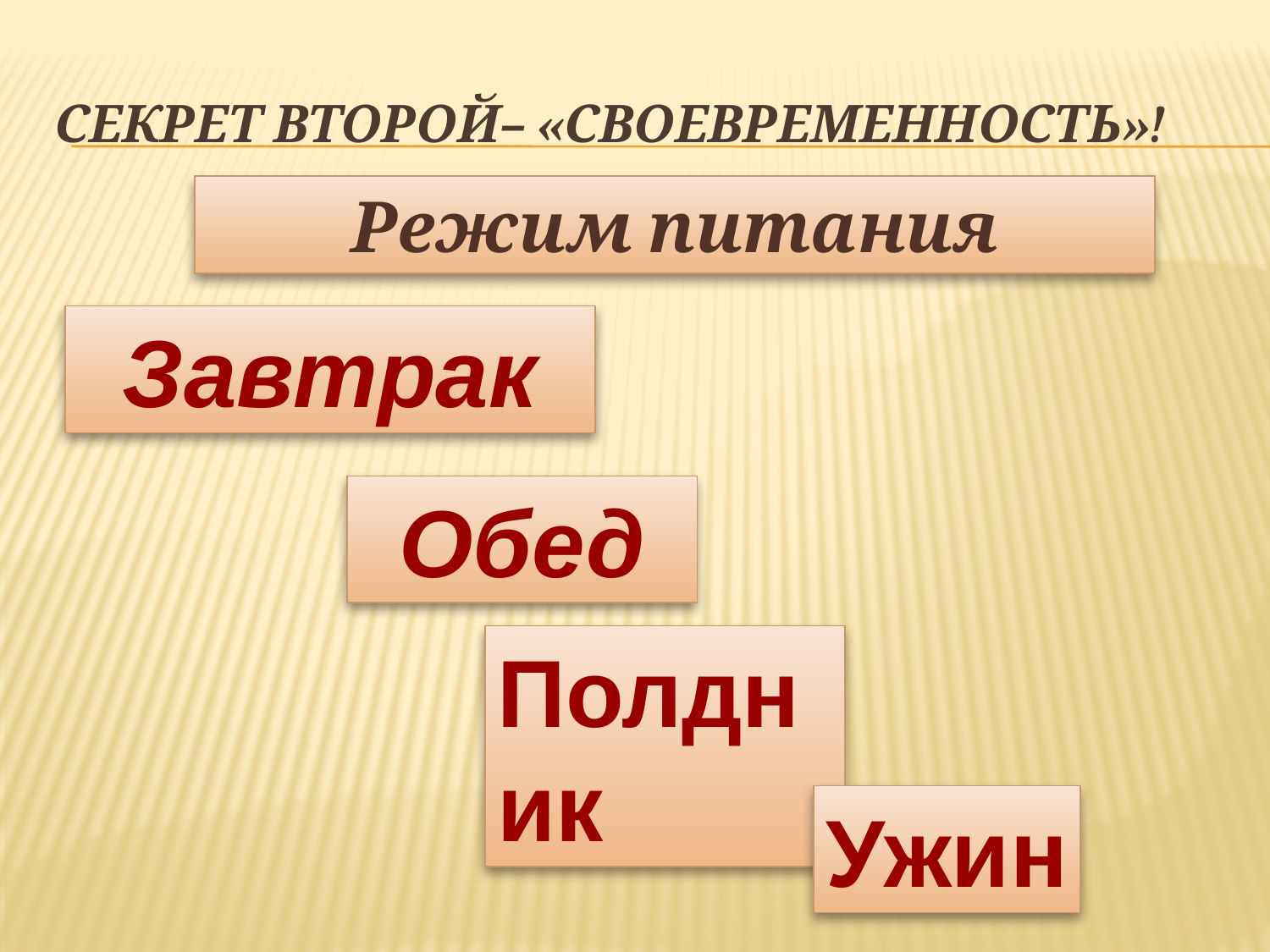

# Секрет второй– «Своевременность»!
Режим питания
Завтрак
Обед
Полдник
Ужин